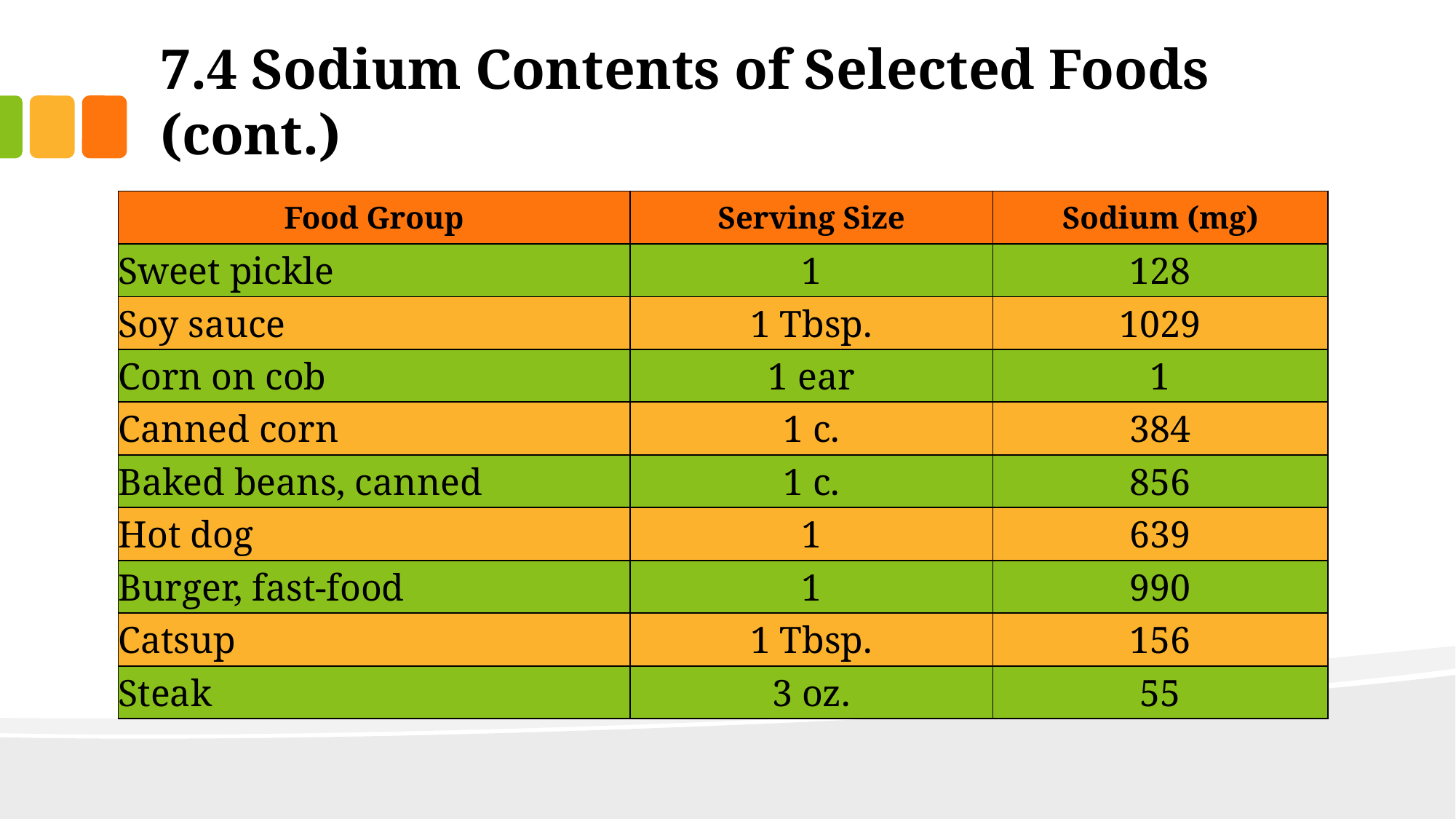

# 7.4 Sodium Contents of Selected Foods (cont.)
| Food Group | Serving Size | Sodium (mg) |
| --- | --- | --- |
| Sweet pickle | 1 | 128 |
| Soy sauce | 1 Tbsp. | 1029 |
| Corn on cob | 1 ear | 1 |
| Canned corn | 1 c. | 384 |
| Baked beans, canned | 1 c. | 856 |
| Hot dog | 1 | 639 |
| Burger, fast-food | 1 | 990 |
| Catsup | 1 Tbsp. | 156 |
| Steak | 3 oz. | 55 |